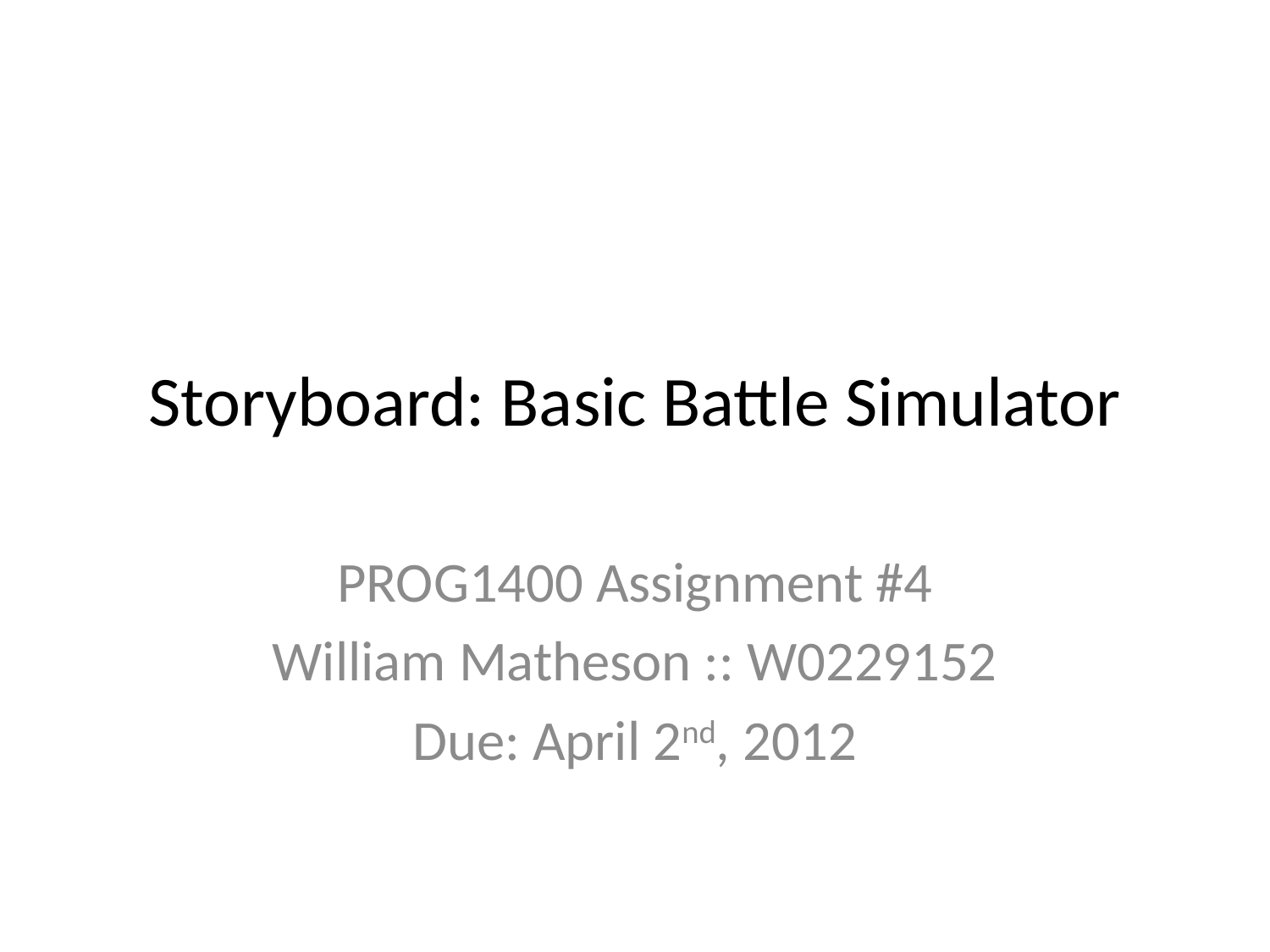

# Storyboard: Basic Battle Simulator
PROG1400 Assignment #4
William Matheson :: W0229152
Due: April 2nd, 2012